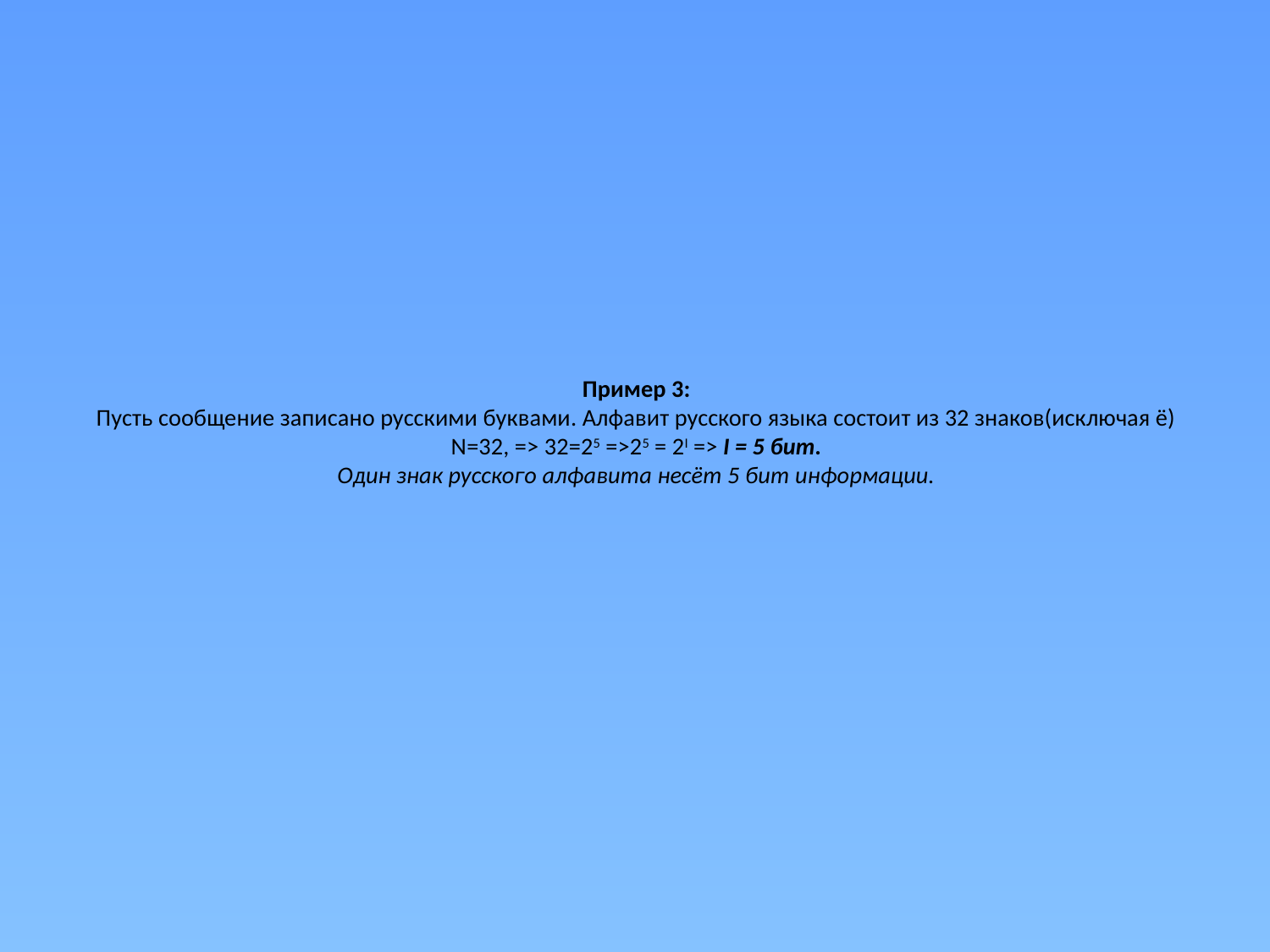

# Пример 3: Пусть сообщение записано русскими буквами. Алфавит русского языка состоит из 32 знаков(исключая ё) N=32, => 32=25 =>25 = 2I => I = 5 бит. Один знак русского алфавита несёт 5 бит информации.